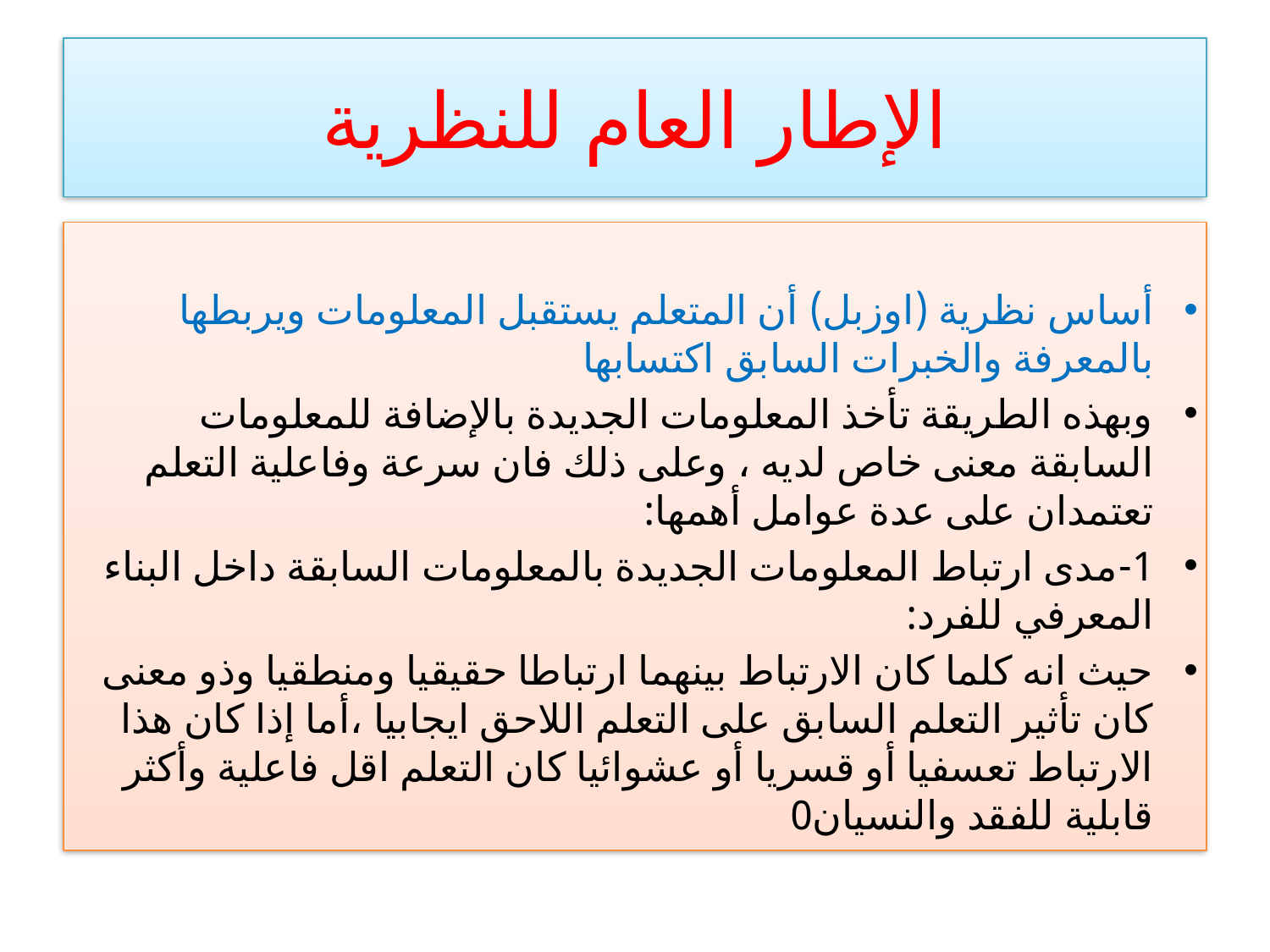

# الإطار العام للنظرية

أساس نظرية (اوزبل) أن المتعلم يستقبل المعلومات ويربطها بالمعرفة والخبرات السابق اكتسابها
وبهذه الطريقة تأخذ المعلومات الجديدة بالإضافة للمعلومات السابقة معنى خاص لديه ، وعلى ذلك فان سرعة وفاعلية التعلم تعتمدان على عدة عوامل أهمها:
1-مدى ارتباط المعلومات الجديدة بالمعلومات السابقة داخل البناء المعرفي للفرد:
حيث انه كلما كان الارتباط بينهما ارتباطا حقيقيا ومنطقيا وذو معنى كان تأثير التعلم السابق على التعلم اللاحق ايجابيا ،أما إذا كان هذا الارتباط تعسفيا أو قسريا أو عشوائيا كان التعلم اقل فاعلية وأكثر قابلية للفقد والنسيان0